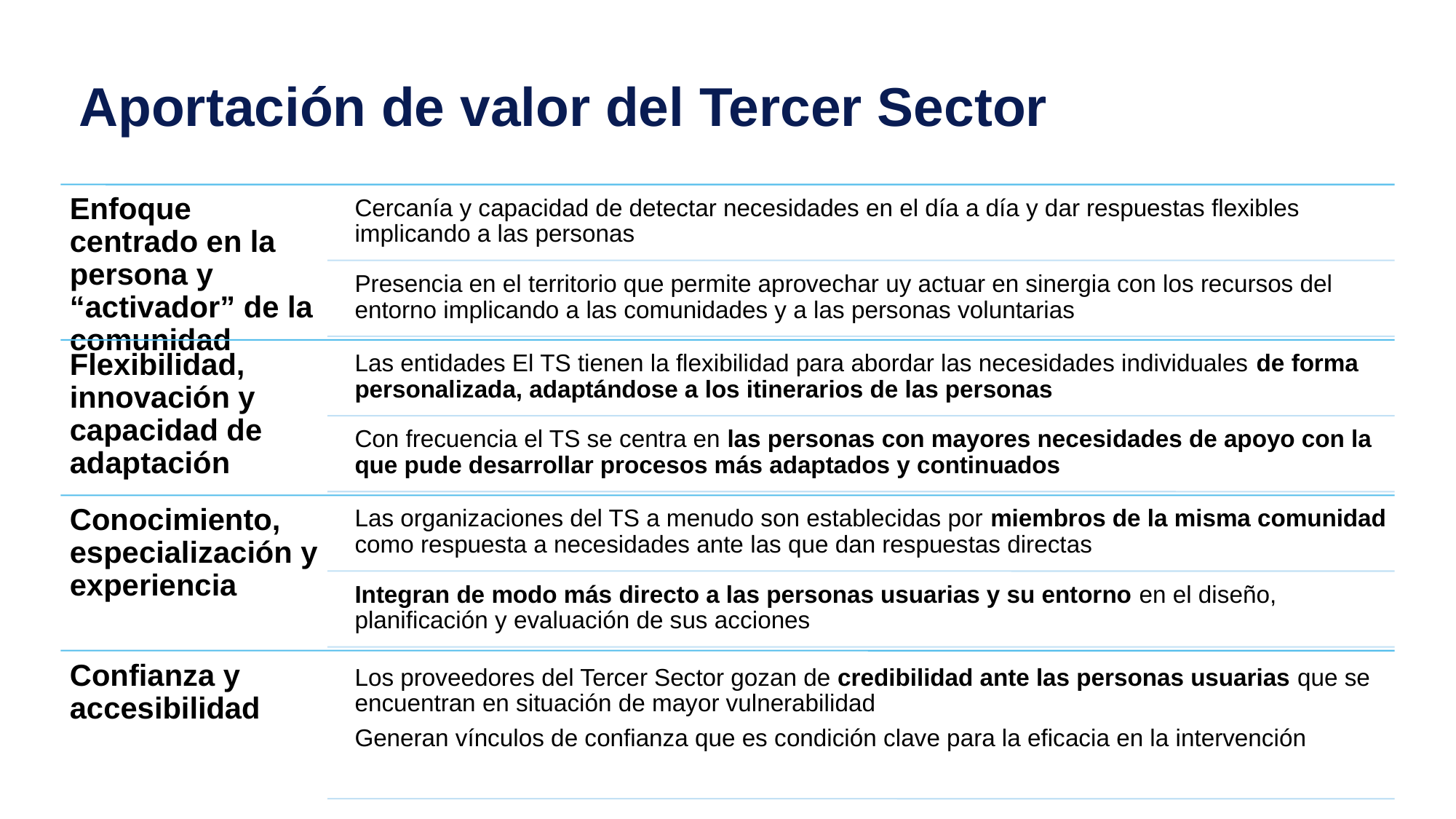

Aportación de valor del Tercer Sector
Enfoque centrado en la persona y “activador” de la comunidad
Cercanía y capacidad de detectar necesidades en el día a día y dar respuestas flexibles implicando a las personas
Presencia en el territorio que permite aprovechar uy actuar en sinergia con los recursos del entorno implicando a las comunidades y a las personas voluntarias
Flexibilidad, innovación y capacidad de adaptación
Las entidades El TS tienen la flexibilidad para abordar las necesidades individuales de forma personalizada, adaptándose a los itinerarios de las personas
Con frecuencia el TS se centra en las personas con mayores necesidades de apoyo con la que pude desarrollar procesos más adaptados y continuados
Conocimiento, especialización y experiencia
Las organizaciones del TS a menudo son establecidas por miembros de la misma comunidad como respuesta a necesidades ante las que dan respuestas directas
Integran de modo más directo a las personas usuarias y su entorno en el diseño, planificación y evaluación de sus acciones
Confianza y accesibilidad
Los proveedores del Tercer Sector gozan de credibilidad ante las personas usuarias que se encuentran en situación de mayor vulnerabilidad
Generan vínculos de confianza que es condición clave para la eficacia en la intervención